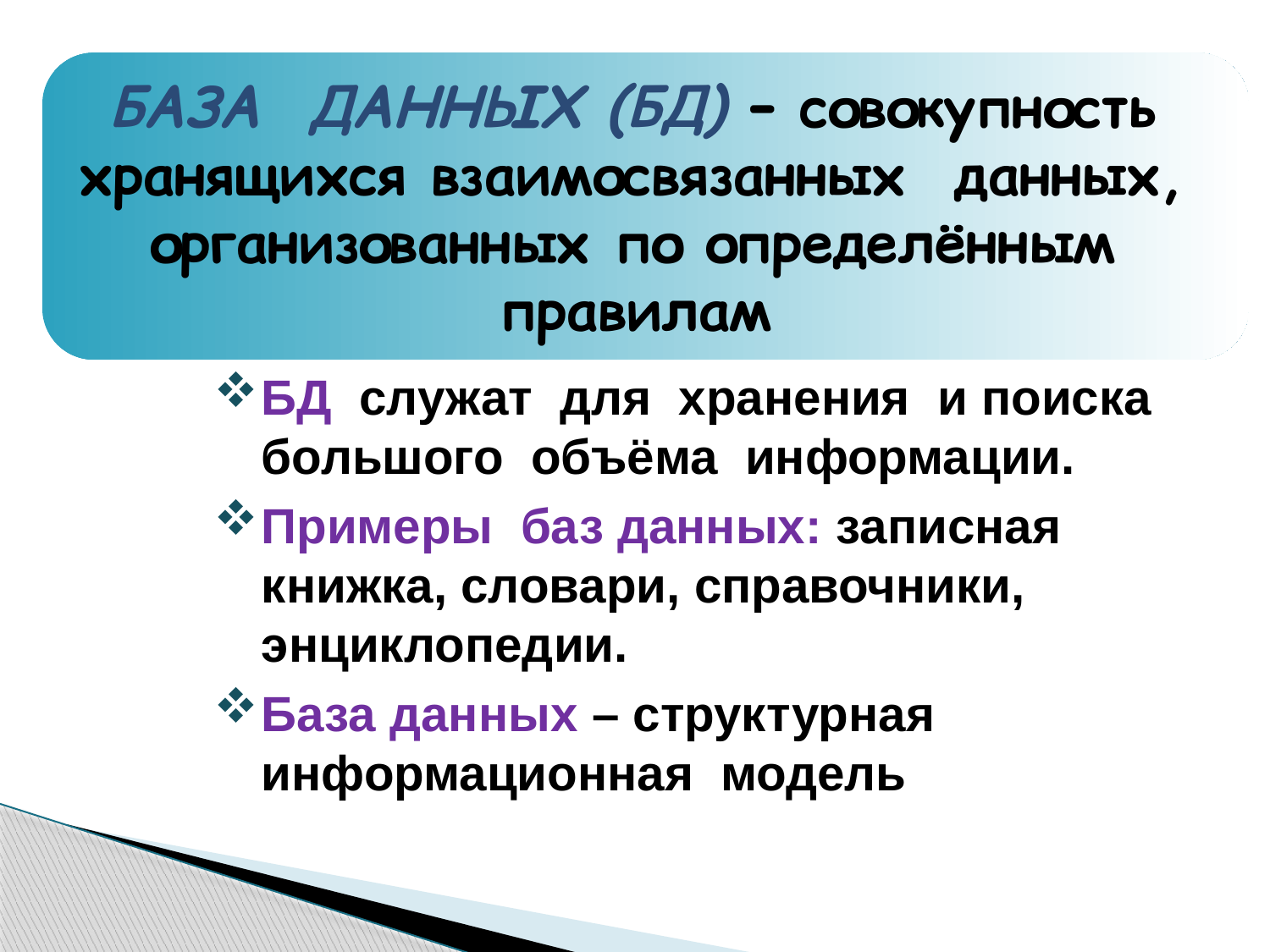

БАЗА  ДАННЫХ (БД) – совокупность
хранящихся взаимосвязанных  данных,
организованных по определённым
правилам
БД  служат  для  хранения  и поиска  большого  объёма  информации.
Примеры  баз данных: записная книжка, словари, справочники, энциклопедии.
База данных – структурная  информационная  модель